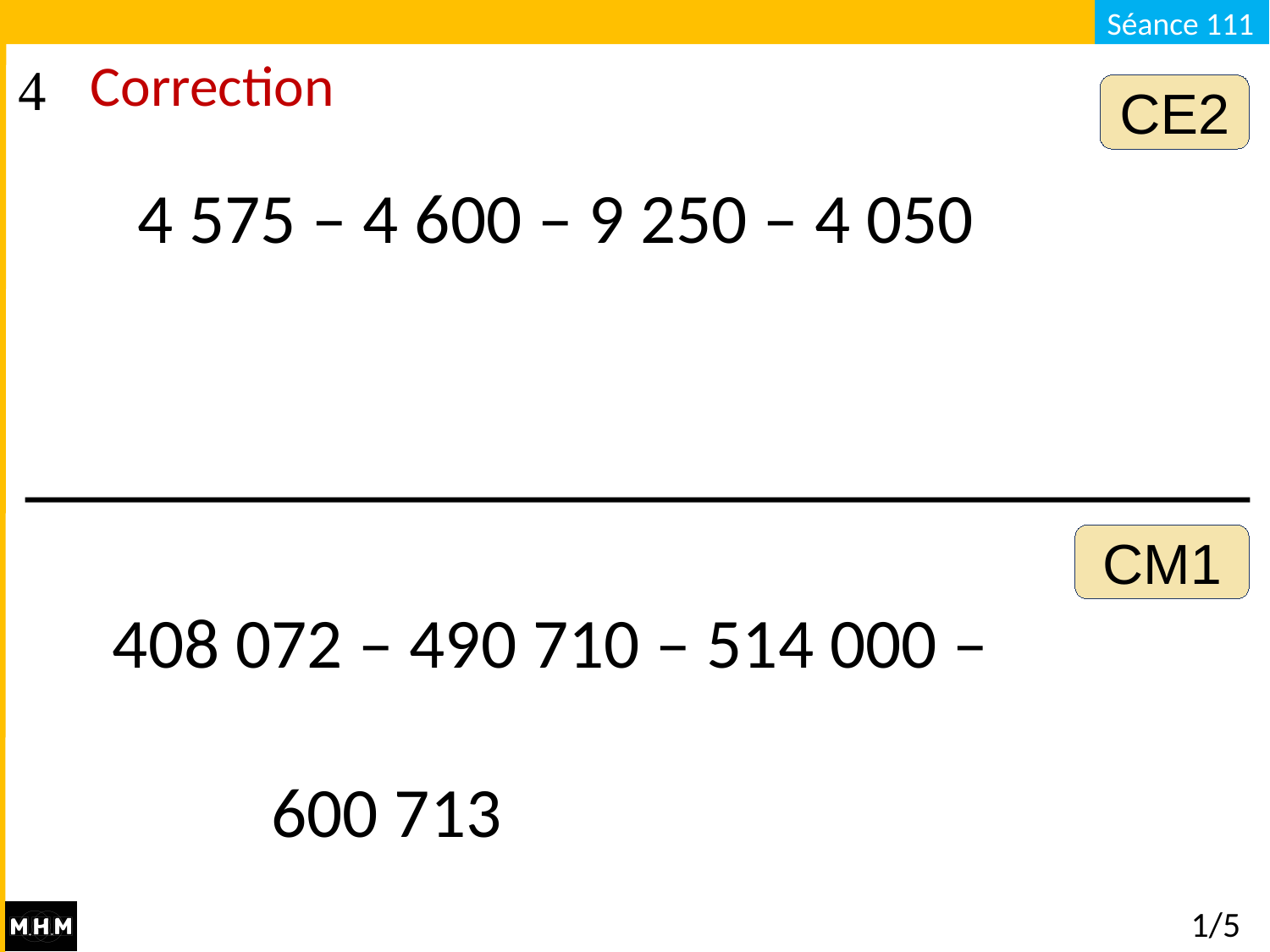

Correction
CE2
4 575 – 4 600 – 9 250 – 4 050

CM1
408 072 – 490 710 – 514 000 –

          600 713
# 1/5